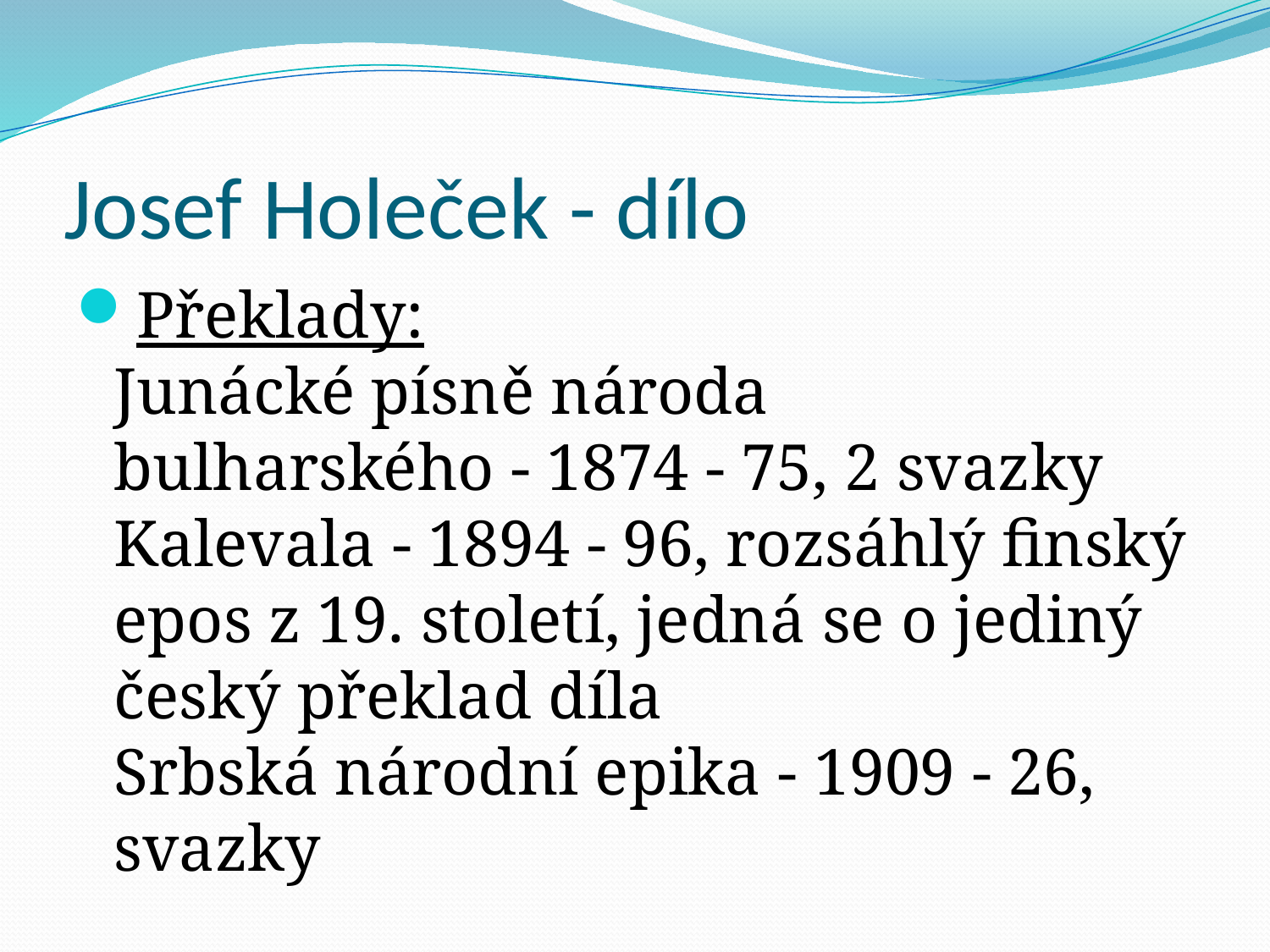

# Josef Holeček - dílo
Překlady:
Junácké písně národa bulharského - 1874 - 75, 2 svazky
Kalevala - 1894 - 96, rozsáhlý finský epos z 19. století, jedná se o jediný český překlad díla
Srbská národní epika - 1909 - 26, svazky